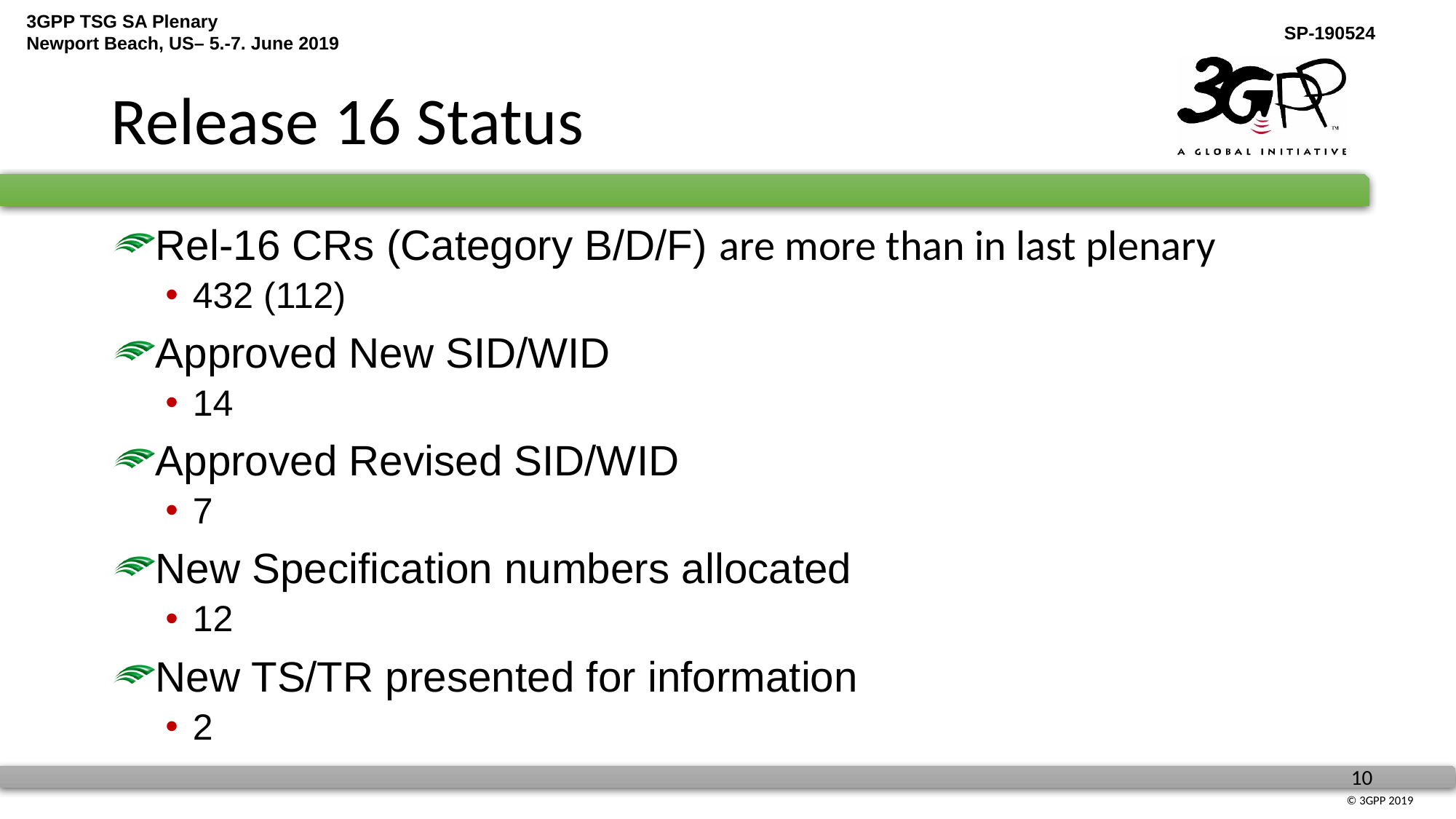

# Release 16 Status
Rel-16 CRs (Category B/D/F) are more than in last plenary
432 (112)
Approved New SID/WID
14
Approved Revised SID/WID
7
New Specification numbers allocated
12
New TS/TR presented for information
2